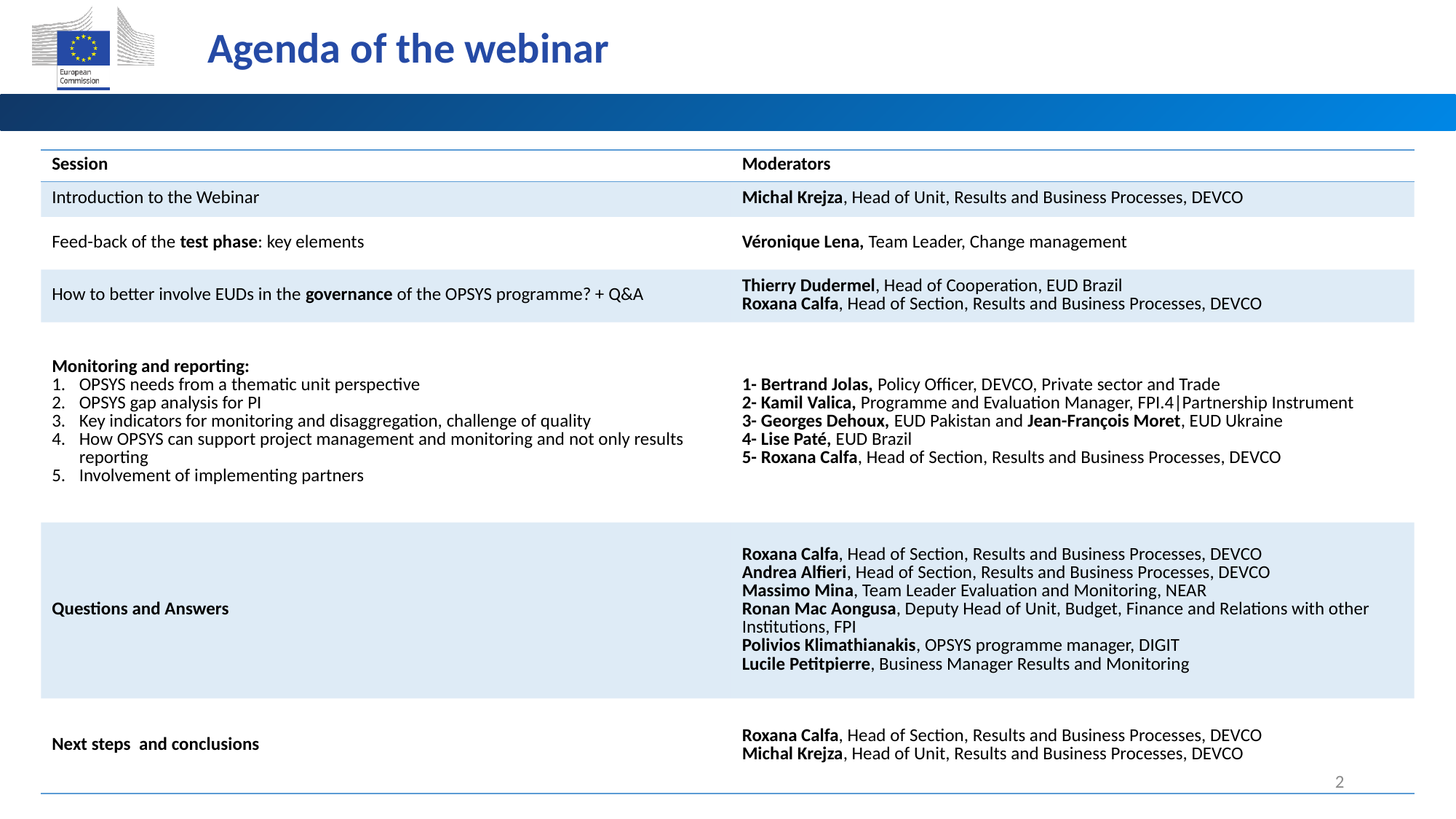

Agenda of the webinar
| Session | Moderators |
| --- | --- |
| Introduction to the Webinar | Michal Krejza, Head of Unit, Results and Business Processes, DEVCO |
| Feed-back of the test phase: key elements | Véronique Lena, Team Leader, Change management |
| How to better involve EUDs in the governance of the OPSYS programme? + Q&A | Thierry Dudermel, Head of Cooperation, EUD Brazil Roxana Calfa, Head of Section, Results and Business Processes, DEVCO |
| Monitoring and reporting: OPSYS needs from a thematic unit perspective OPSYS gap analysis for PI Key indicators for monitoring and disaggregation, challenge of quality How OPSYS can support project management and monitoring and not only results reporting Involvement of implementing partners | 1- Bertrand Jolas, Policy Officer, DEVCO, Private sector and Trade 2- Kamil Valica, Programme and Evaluation Manager, FPI.4|Partnership Instrument 3- Georges Dehoux, EUD Pakistan and Jean-François Moret, EUD Ukraine 4- Lise Paté, EUD Brazil 5- Roxana Calfa, Head of Section, Results and Business Processes, DEVCO |
| Questions and Answers | Roxana Calfa, Head of Section, Results and Business Processes, DEVCO Andrea Alfieri, Head of Section, Results and Business Processes, DEVCO Massimo Mina, Team Leader Evaluation and Monitoring, NEAR Ronan Mac Aongusa, Deputy Head of Unit, Budget, Finance and Relations with other Institutions, FPI Polivios Klimathianakis, OPSYS programme manager, DIGIT Lucile Petitpierre, Business Manager Results and Monitoring |
| Next steps and conclusions | Roxana Calfa, Head of Section, Results and Business Processes, DEVCO Michal Krejza, Head of Unit, Results and Business Processes, DEVCO |
2